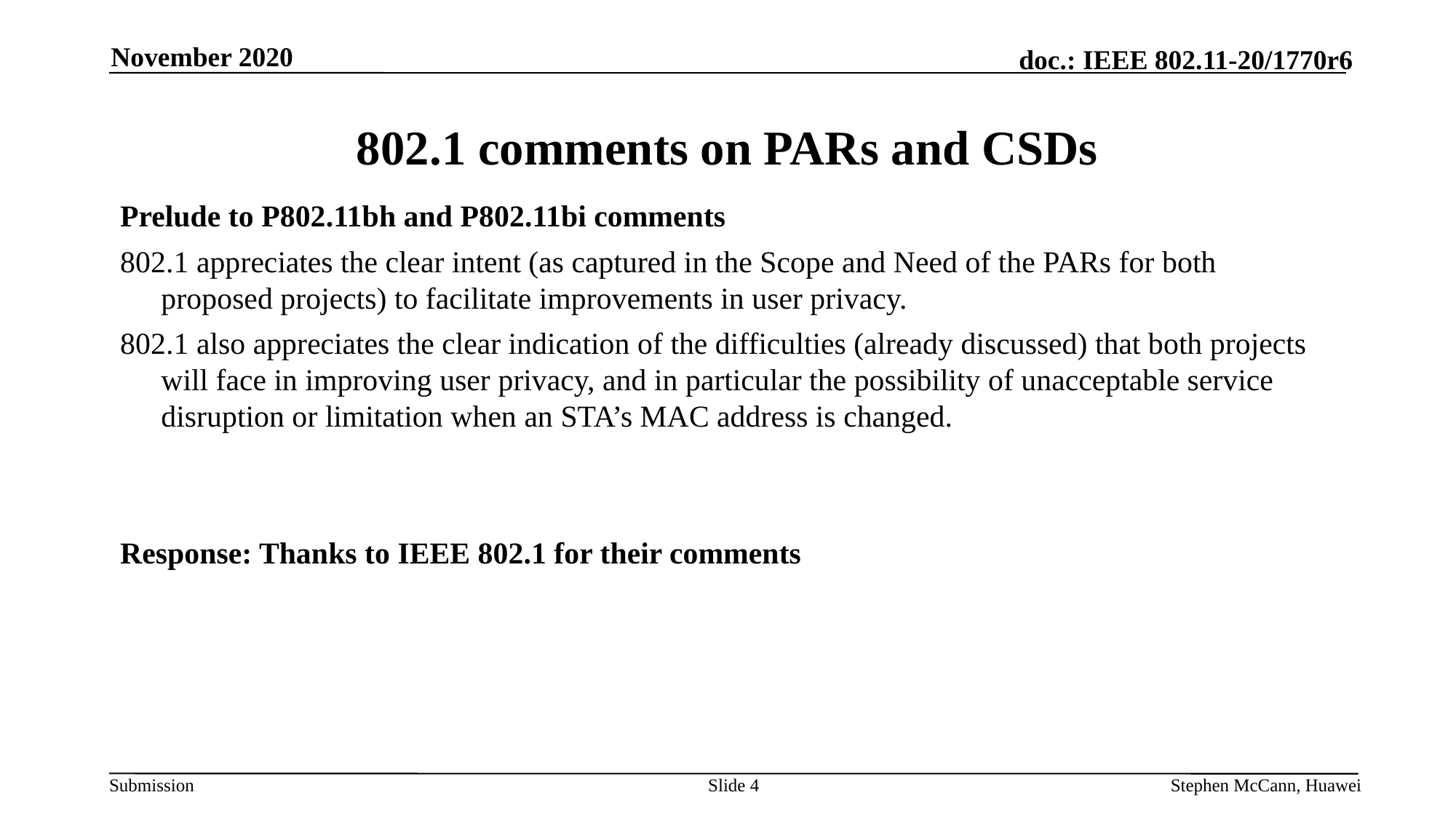

November 2020
# 802.1 comments on PARs and CSDs
Prelude to P802.11bh and P802.11bi comments
802.1 appreciates the clear intent (as captured in the Scope and Need of the PARs for both proposed projects) to facilitate improvements in user privacy.
802.1 also appreciates the clear indication of the difficulties (already discussed) that both projects will face in improving user privacy, and in particular the possibility of unacceptable service disruption or limitation when an STA’s MAC address is changed.

Response: Thanks to IEEE 802.1 for their comments
Slide 4
Stephen McCann, Huawei